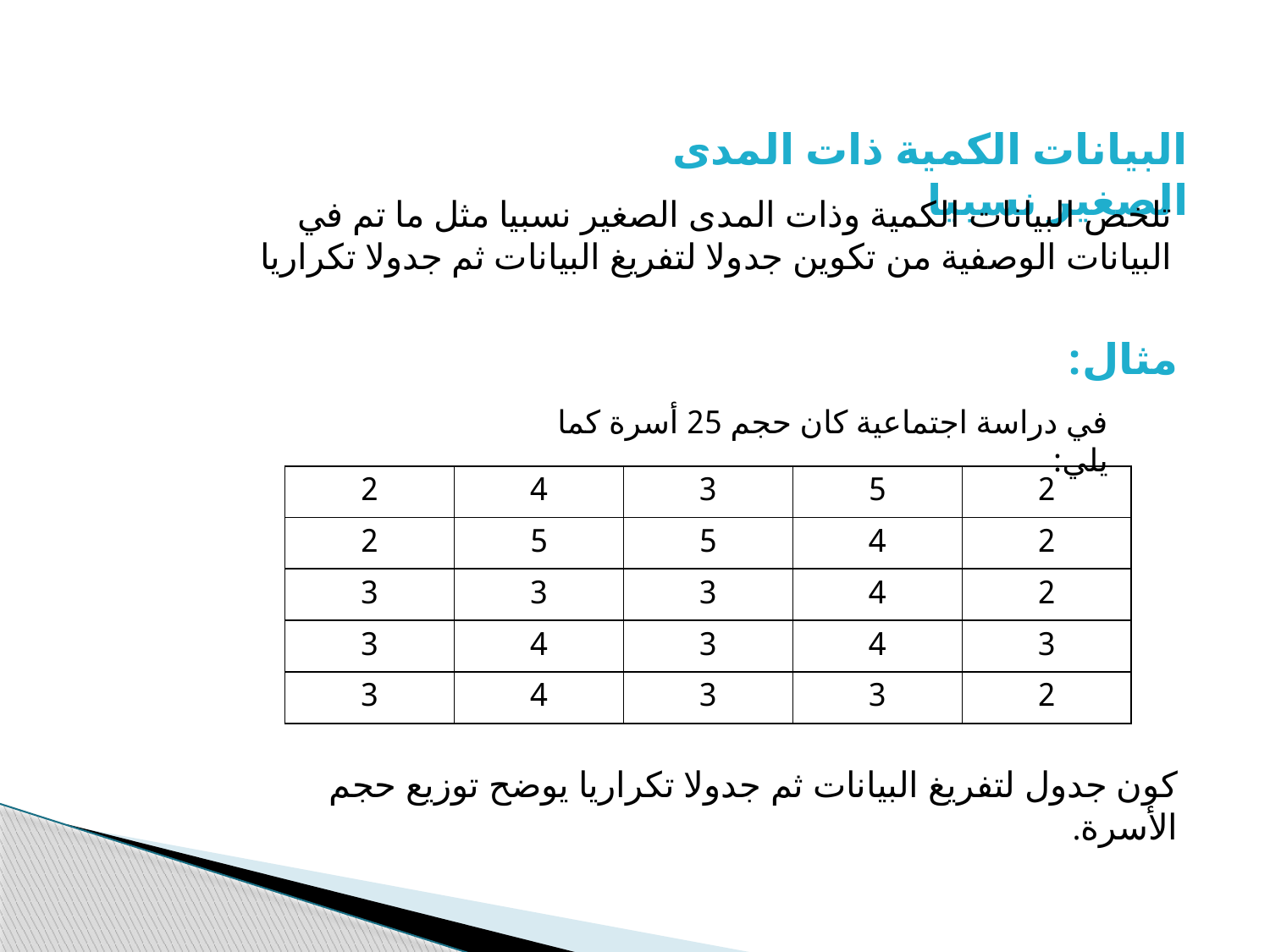

البيانات الكمية ذات المدى الصغير نسبيا
تلخص البيانات الكمية وذات المدى الصغير نسبيا مثل ما تم في البيانات الوصفية من تكوين جدولا لتفريغ البيانات ثم جدولا تكراريا
مثال:
في دراسة اجتماعية كان حجم 25 أسرة كما يلي:
| 2 | 4 | 3 | 5 | 2 |
| --- | --- | --- | --- | --- |
| 2 | 5 | 5 | 4 | 2 |
| 3 | 3 | 3 | 4 | 2 |
| 3 | 4 | 3 | 4 | 3 |
| 3 | 4 | 3 | 3 | 2 |
كون جدول لتفريغ البيانات ثم جدولا تكراريا يوضح توزيع حجم الأسرة.